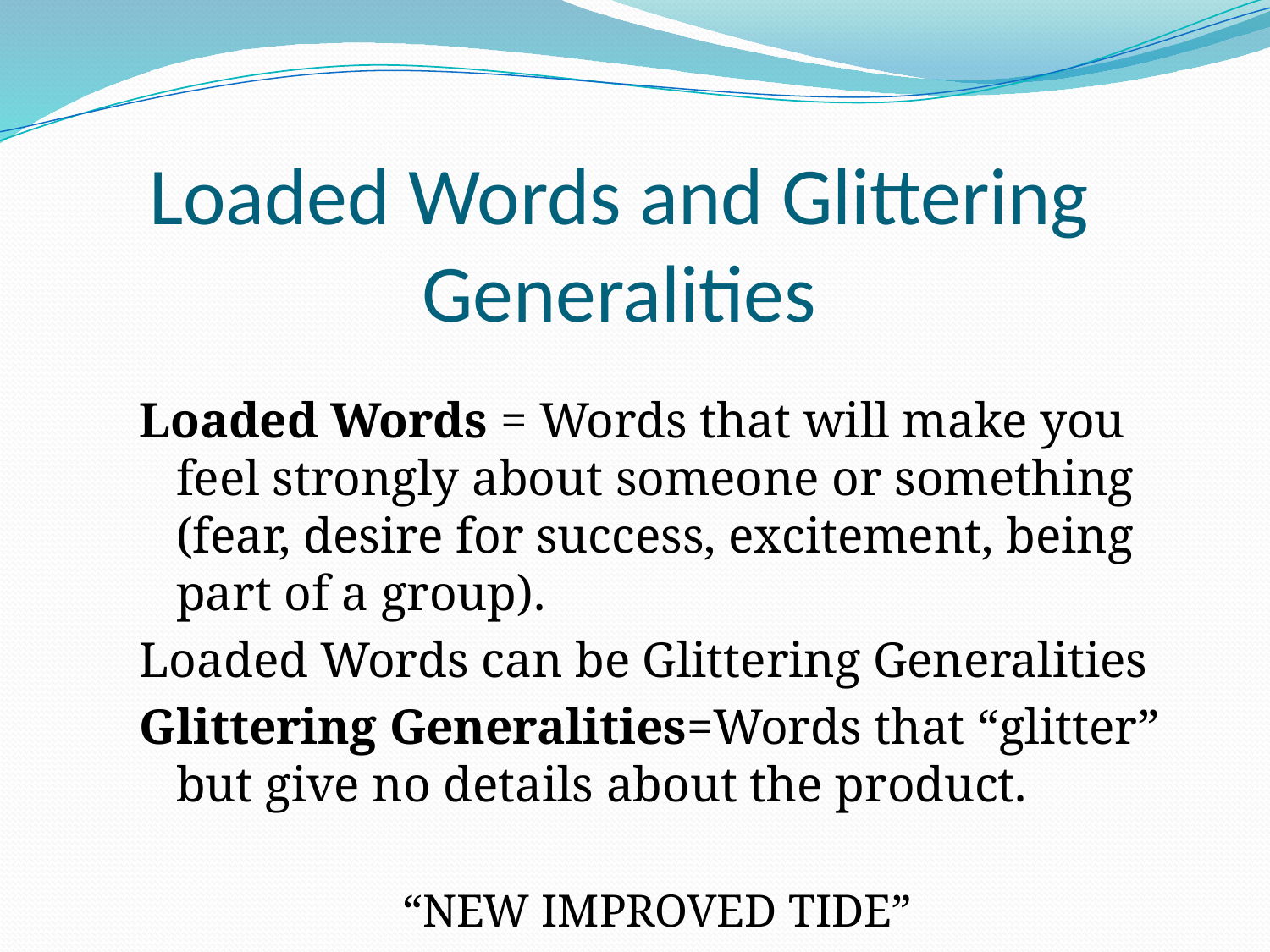

# Loaded Words and Glittering Generalities

Loaded Words = Words that will make you feel strongly about someone or something (fear, desire for success, excitement, being part of a group).
Loaded Words can be Glittering Generalities
Glittering Generalities=Words that “glitter” but give no details about the product.

“NEW IMPROVED TIDE”